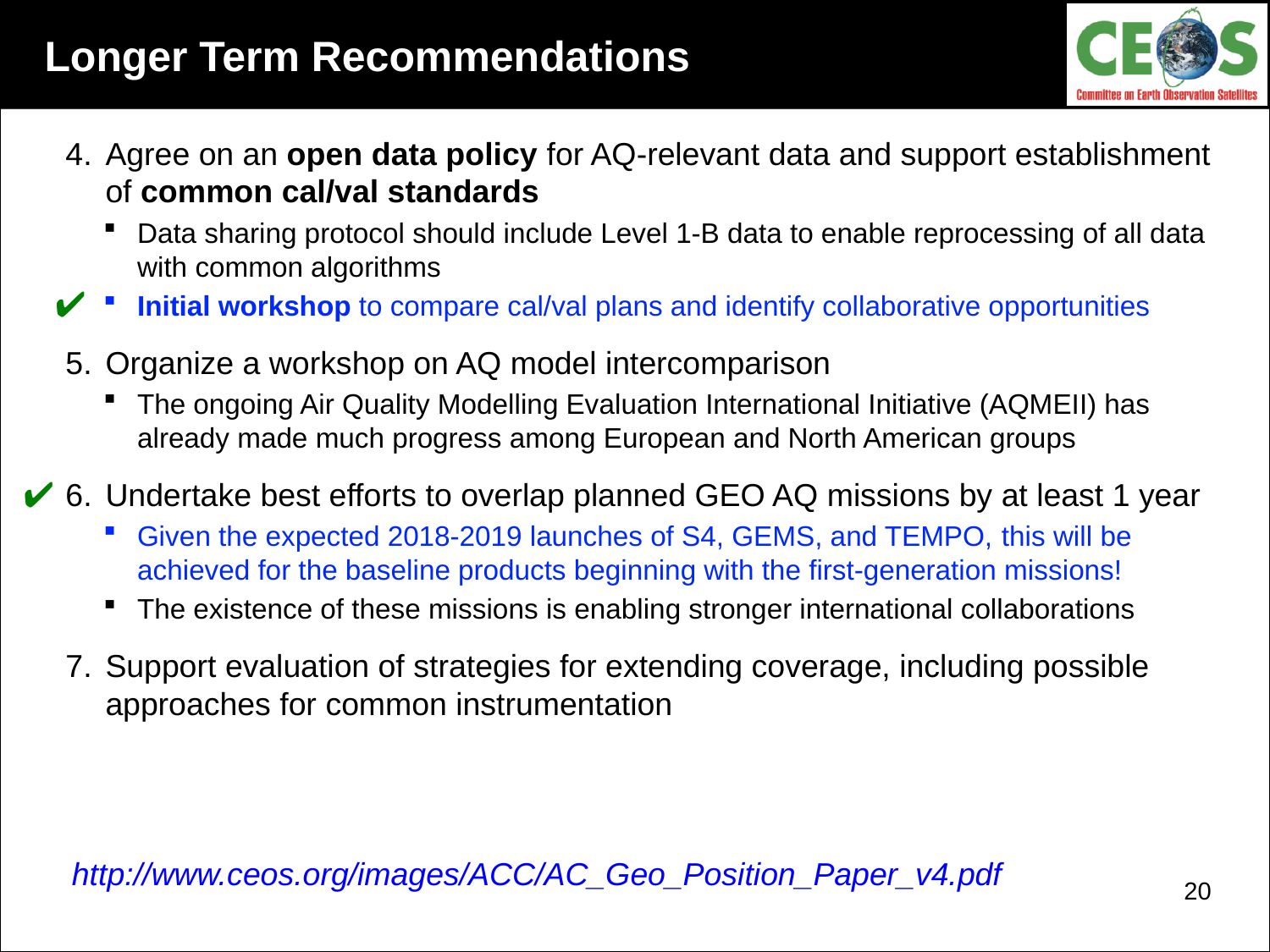

# Longer Term Recommendations
Agree on an open data policy for AQ-relevant data and support establishment of common cal/val standards
Data sharing protocol should include Level 1-B data to enable reprocessing of all data with common algorithms
Initial workshop to compare cal/val plans and identify collaborative opportunities
Organize a workshop on AQ model intercomparison
The ongoing Air Quality Modelling Evaluation International Initiative (AQMEII) has already made much progress among European and North American groups
Undertake best efforts to overlap planned GEO AQ missions by at least 1 year
Given the expected 2018-2019 launches of S4, GEMS, and TEMPO, this will be achieved for the baseline products beginning with the first-generation missions!
The existence of these missions is enabling stronger international collaborations
Support evaluation of strategies for extending coverage, including possible approaches for common instrumentation
✔
✔
http://www.ceos.org/images/ACC/AC_Geo_Position_Paper_v4.pdf